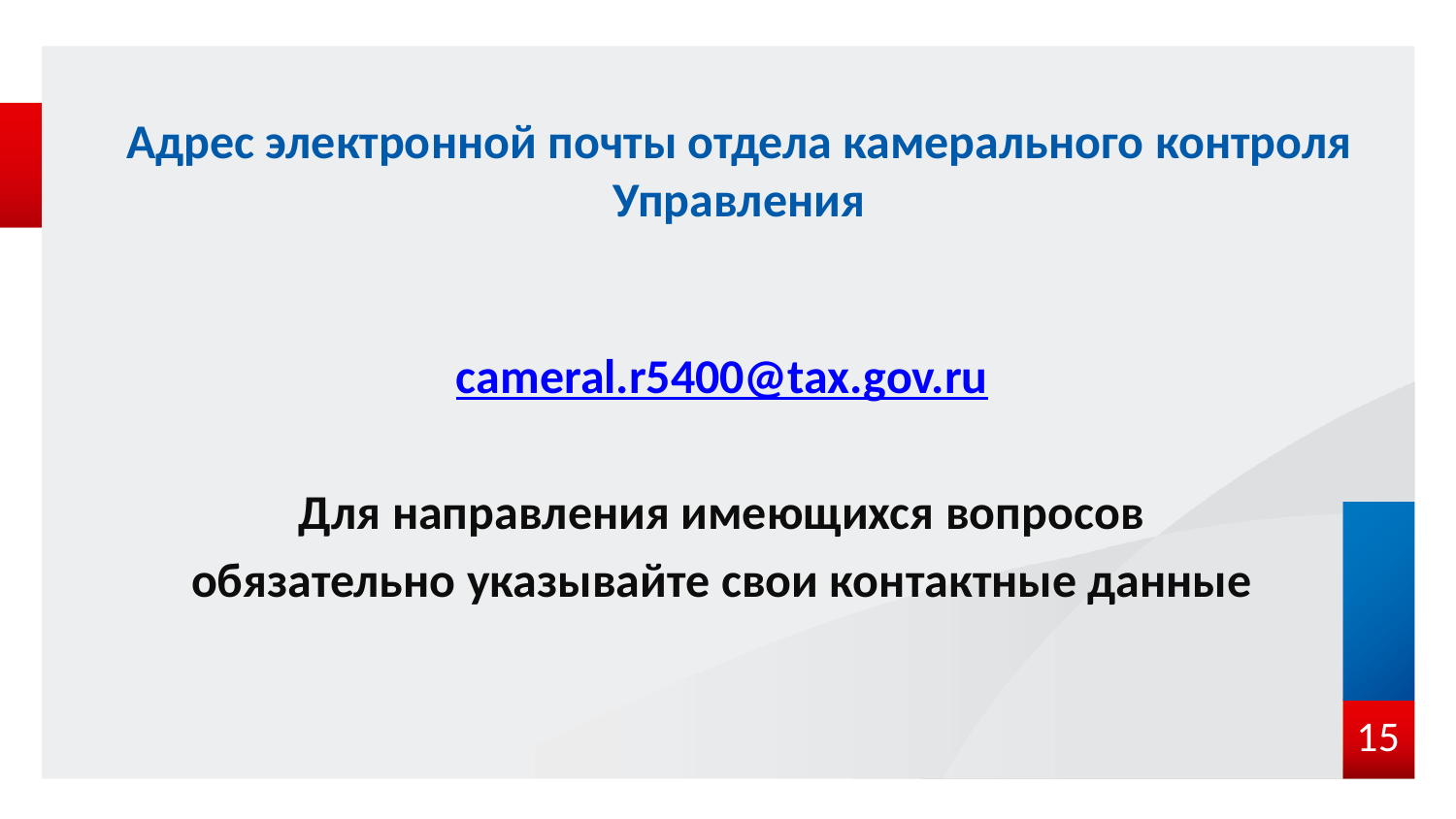

# Адрес электронной почты отдела камерального контроля Управления

cameral.r5400@tax.gov.ru

Для направления имеющихся вопросов
обязательно указывайте свои контактные данные
15